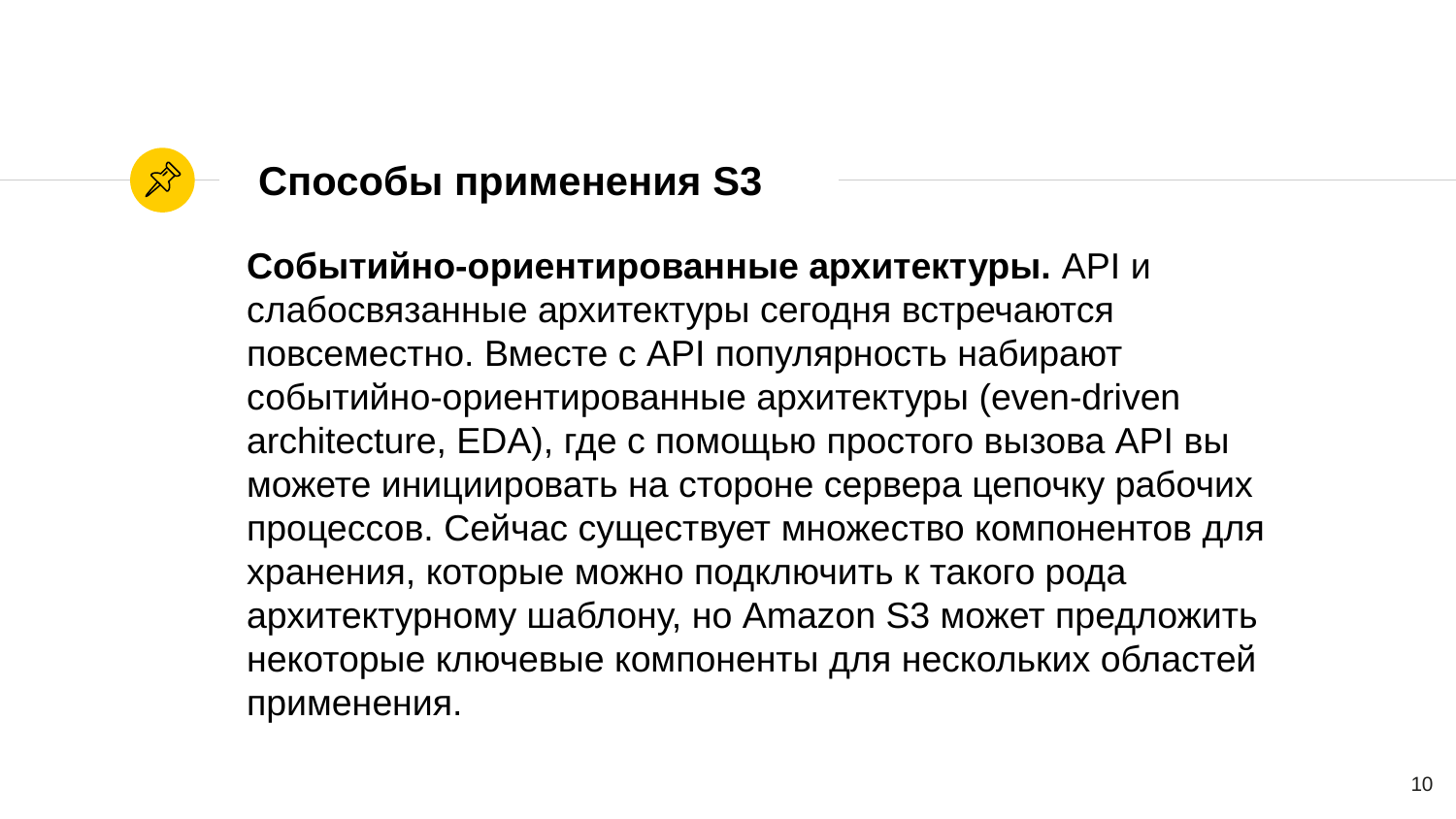

# Способы применения S3

Событийно-ориентированные архитектуры. API и слабосвязанные архитектуры сегодня встречаются повсеместно. Вместе с API популярность набирают событийно-ориентированные архитектуры (even-driven architecture, EDA), где с помощью простого вызова API вы можете инициировать на стороне сервера цепочку рабочих процессов. Сейчас существует множество компонентов для хранения, которые можно подключить к такого рода архитектурному шаблону, но Amazon S3 может предложить некоторые ключевые компоненты для нескольких областей применения.
10